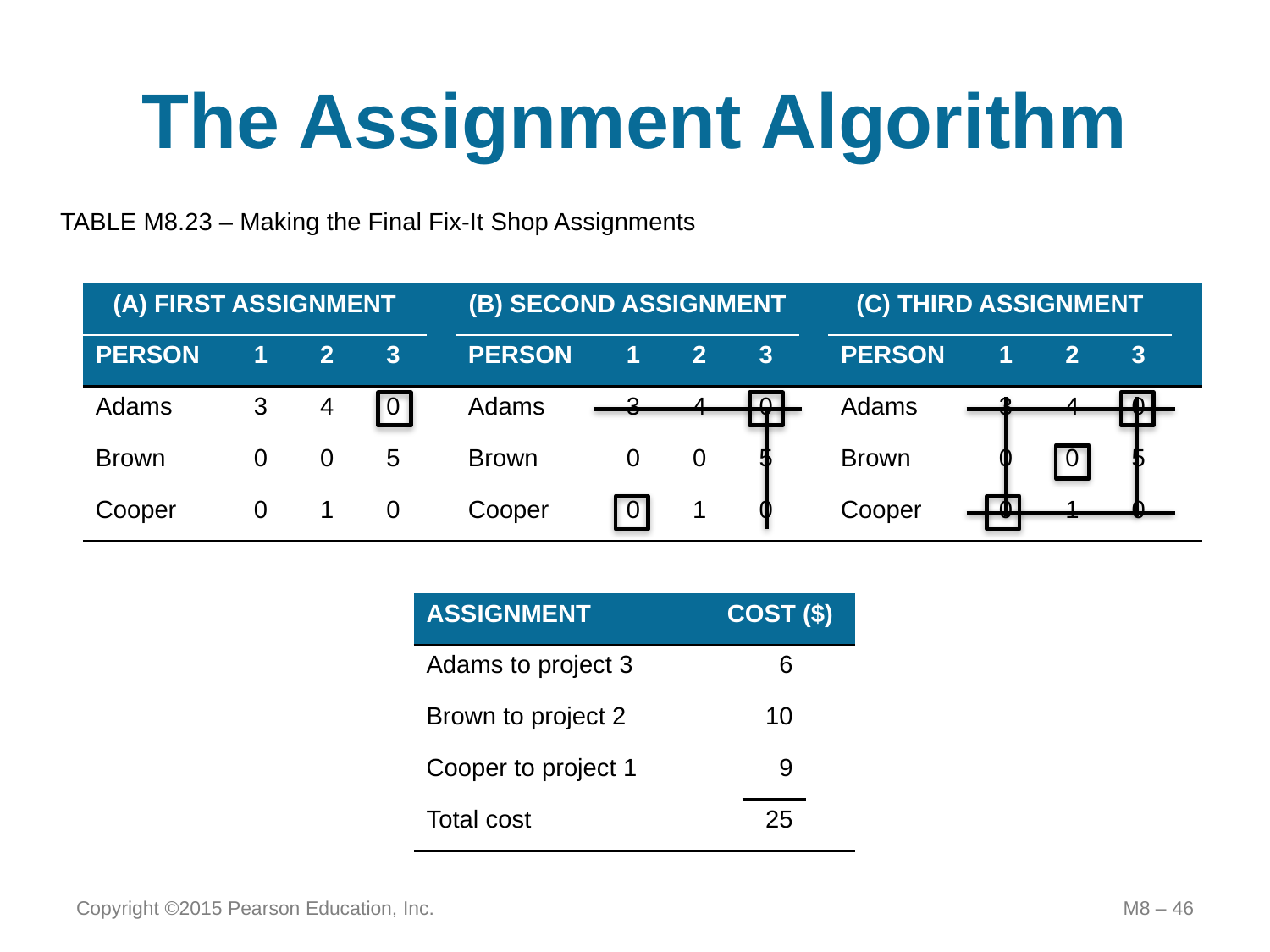

# The Assignment Algorithm
TABLE M8.23 – Making the Final Fix-It Shop Assignments
| (A) FIRST ASSIGNMENT |  |  |  |  |
| --- | --- | --- | --- | --- |
| PERSON | 1 | 2 | 3 |  |
| Adams | 3 | 4 | 0 |  |
| Brown | 0 | 0 | 5 |  |
| Cooper | 0 | 1 | 0 |  |
| (B) SECOND ASSIGNMENT |  |  |  |  |
| --- | --- | --- | --- | --- |
| PERSON | 1 | 2 | 3 |  |
| Adams | 3 | 4 | 0 |  |
| Brown | 0 | 0 | 5 |  |
| Cooper | 0 | 1 | 0 |  |
| (C) THIRD ASSIGNMENT |  |  |  |  |
| --- | --- | --- | --- | --- |
| PERSON | 1 | 2 | 3 |  |
| Adams | 3 | 4 | 0 |  |
| Brown | 0 | 0 | 5 |  |
| Cooper | 0 | 1 | 0 |  |

| ASSIGNMENT | COST ($) |  |  |
| --- | --- | --- | --- |
| Adams to project 3 |  | 6 |  |
| Brown to project 2 |  | 10 |  |
| Cooper to project 1 |  | 9 |  |
| Total cost |  | 25 |  |
Copyright ©2015 Pearson Education, Inc.
M8 – 46